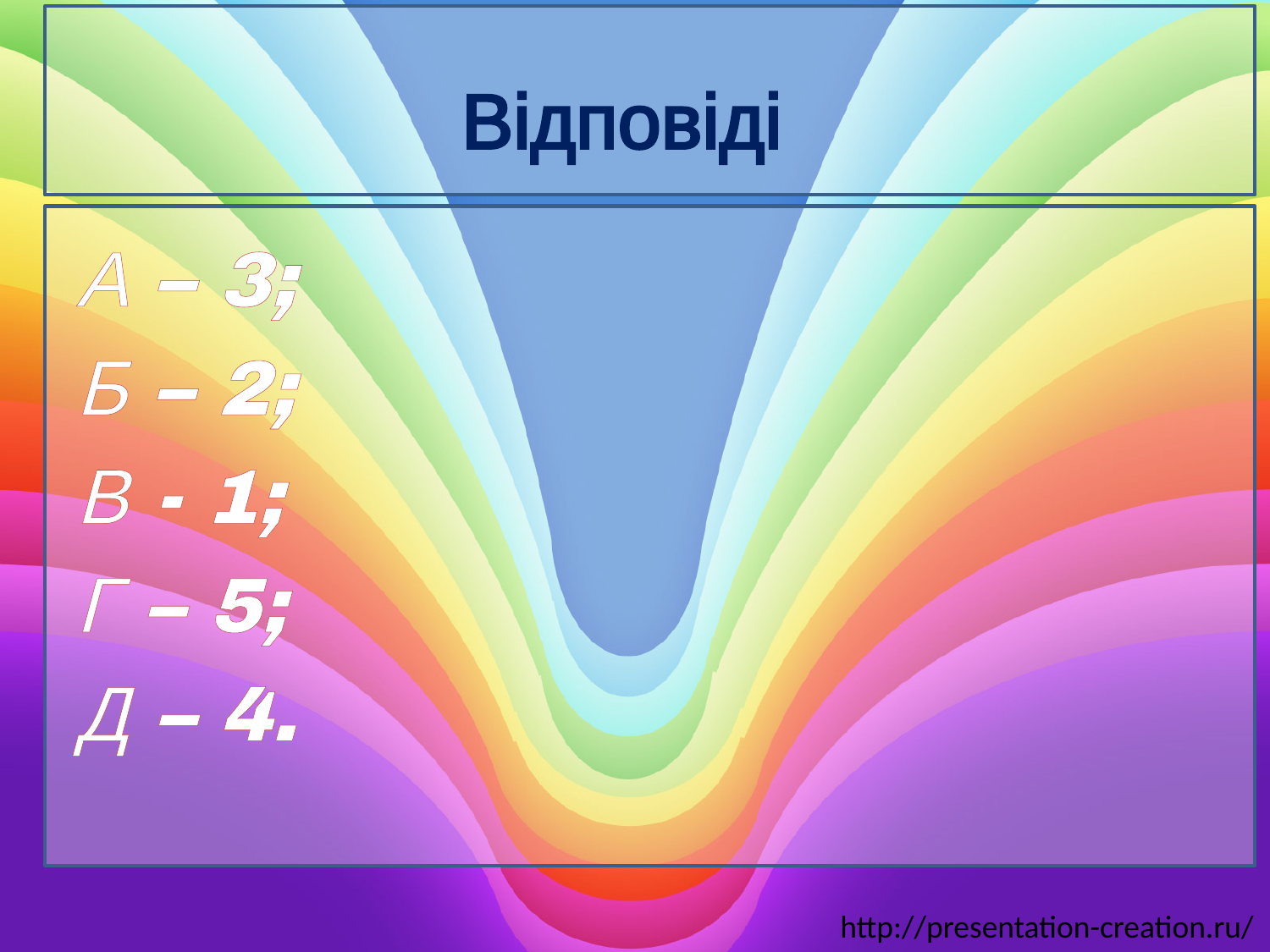

# Відповіді
А – 3;
Б – 2;
В - 1;
Г – 5;
Д – 4.